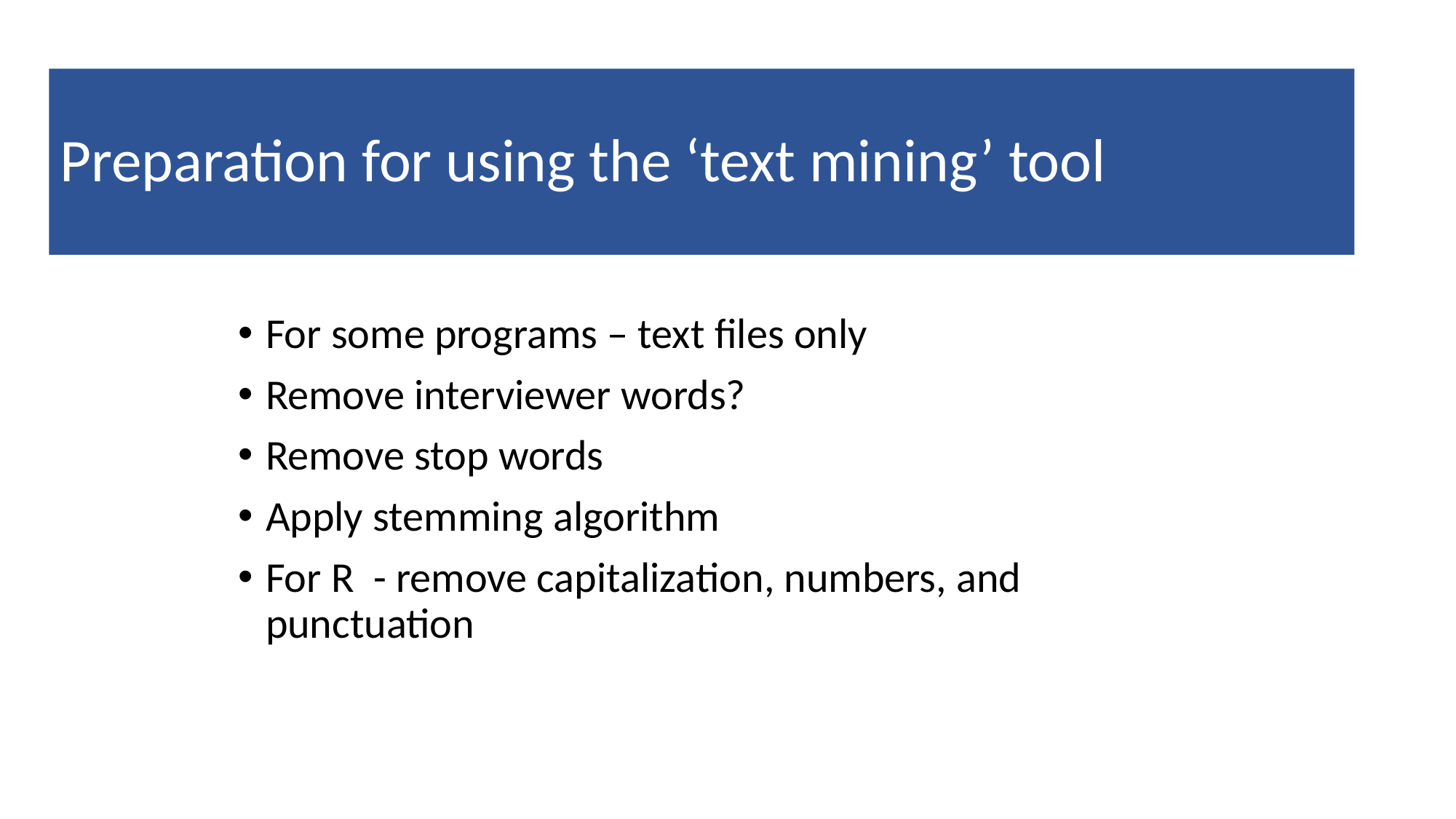

# Preparation for using the ‘text mining’ tool
For some programs – text files only
Remove interviewer words?
Remove stop words
Apply stemming algorithm
For R  - remove capitalization, numbers, and punctuation